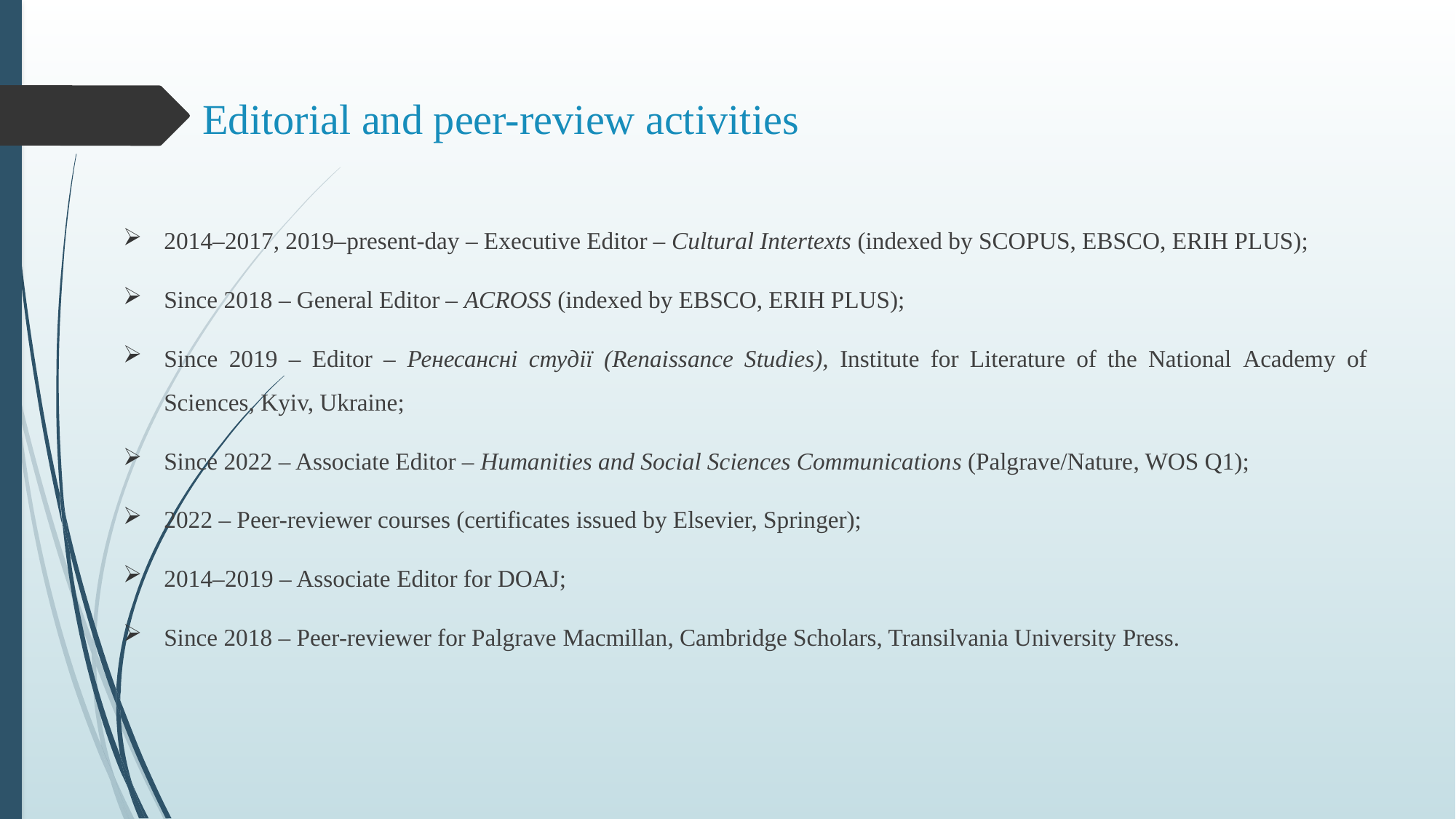

# Editorial and peer-review activities
2014–2017, 2019–present-day – Executive Editor – Cultural Intertexts (indexed by SCOPUS, EBSCO, ERIH PLUS);
Since 2018 – General Editor – ACROSS (indexed by EBSCO, ERIH PLUS);
Since 2019 – Editor – Ренесансні студії (Renaissance Studies), Institute for Literature of the National Academy of Sciences, Kyiv, Ukraine;
Since 2022 – Associate Editor – Humanities and Social Sciences Communications (Palgrave/Nature, WOS Q1);
2022 – Peer-reviewer courses (certificates issued by Elsevier, Springer);
2014–2019 – Associate Editor for DOAJ;
Since 2018 – Peer-reviewer for Palgrave Macmillan, Cambridge Scholars, Transilvania University Press.